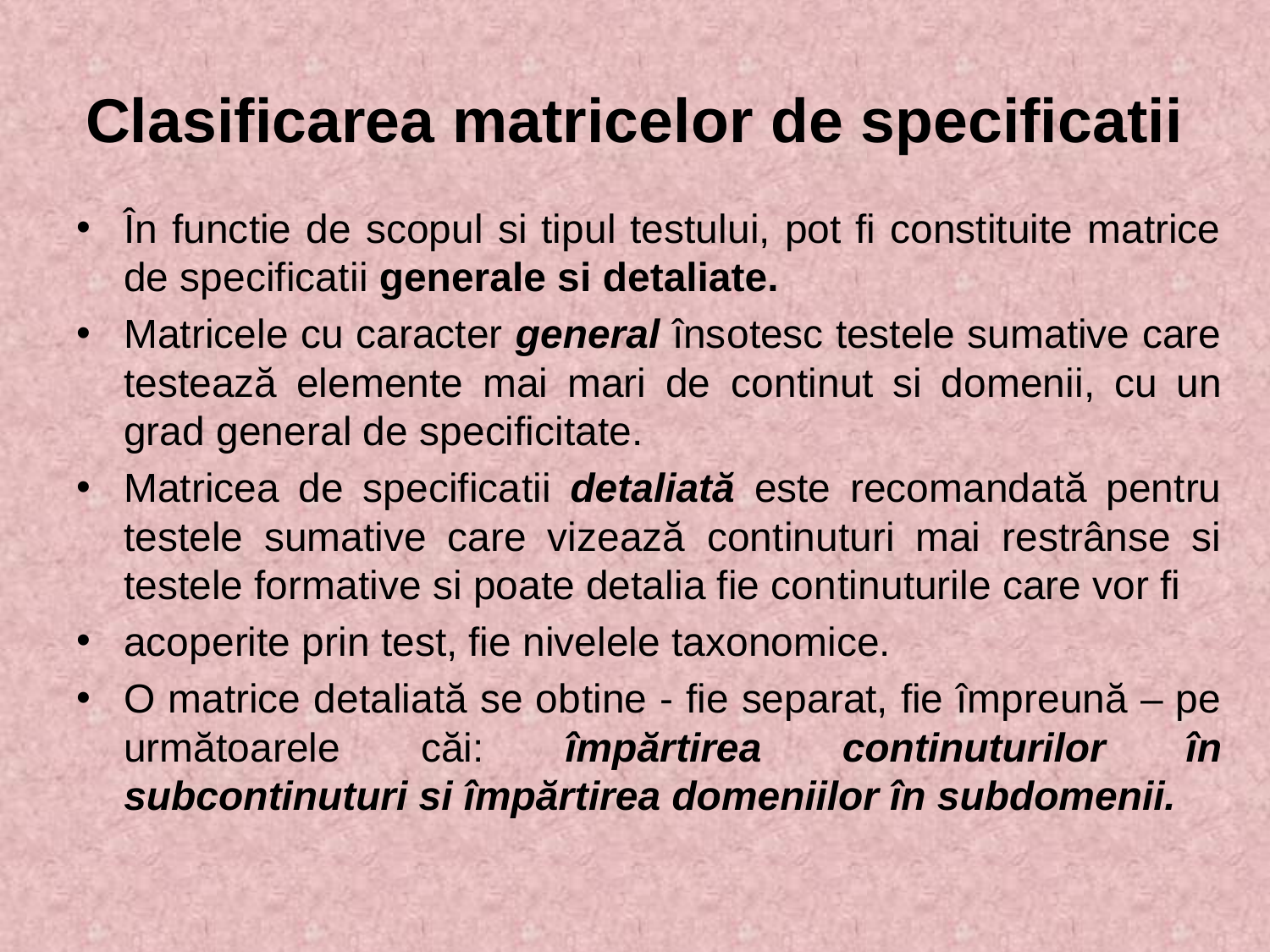

# Clasificarea matricelor de specificatii
În functie de scopul si tipul testului, pot fi constituite matrice de specificatii generale si detaliate.
Matricele cu caracter general însotesc testele sumative care testează elemente mai mari de continut si domenii, cu un grad general de specificitate.
Matricea de specificatii detaliată este recomandată pentru testele sumative care vizează continuturi mai restrânse si testele formative si poate detalia fie continuturile care vor fi
acoperite prin test, fie nivelele taxonomice.
O matrice detaliată se obtine - fie separat, fie împreună – pe următoarele căi: împărtirea continuturilor în subcontinuturi si împărtirea domeniilor în subdomenii.